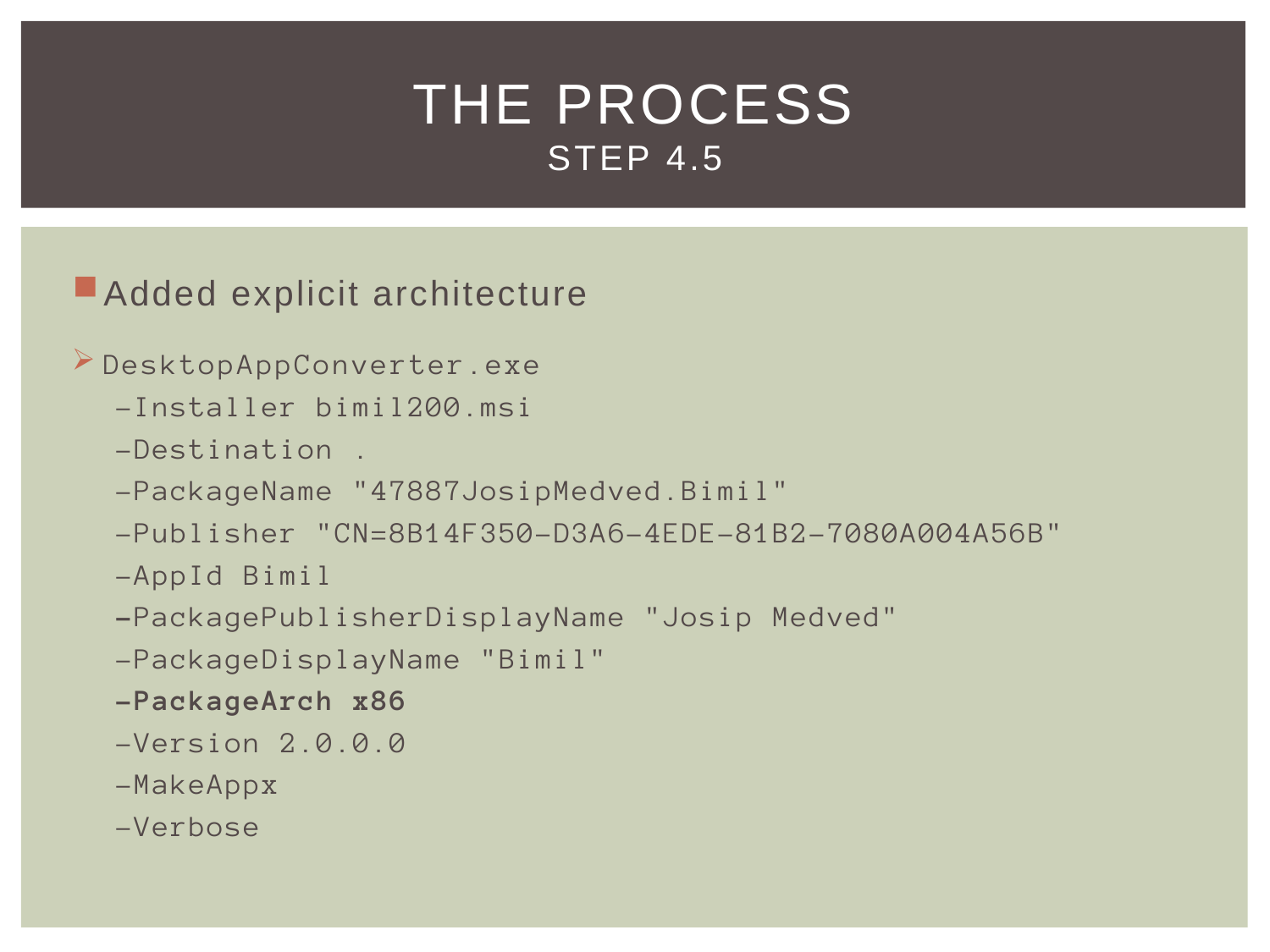

# The Process Step 4.5
Added explicit architecture
DesktopAppConverter.exe
-Installer bimil200.msi
-Destination .
-PackageName "47887JosipMedved.Bimil"
-Publisher "CN=8B14F350-D3A6-4EDE-81B2-7080A004A56B"
-AppId Bimil
-PackagePublisherDisplayName "Josip Medved"
-PackageDisplayName "Bimil"
-PackageArch x86
-Version 2.0.0.0
-MakeAppx
-Verbose